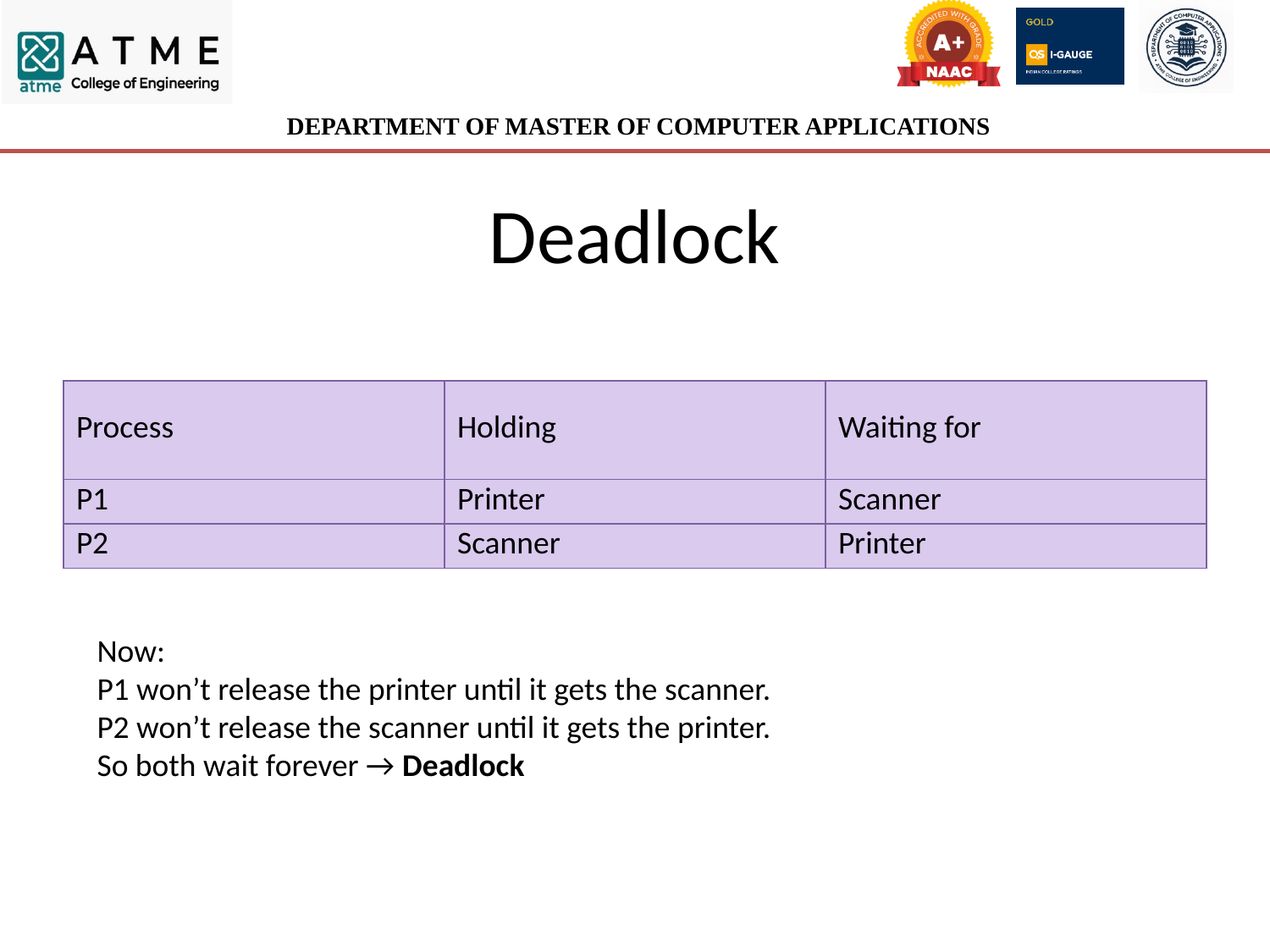

# Deadlock
| Process | Holding | Waiting for |
| --- | --- | --- |
| P1 | Printer | Scanner |
| P2 | Scanner | Printer |
Now:
P1 won’t release the printer until it gets the scanner.
P2 won’t release the scanner until it gets the printer.
So both wait forever → Deadlock